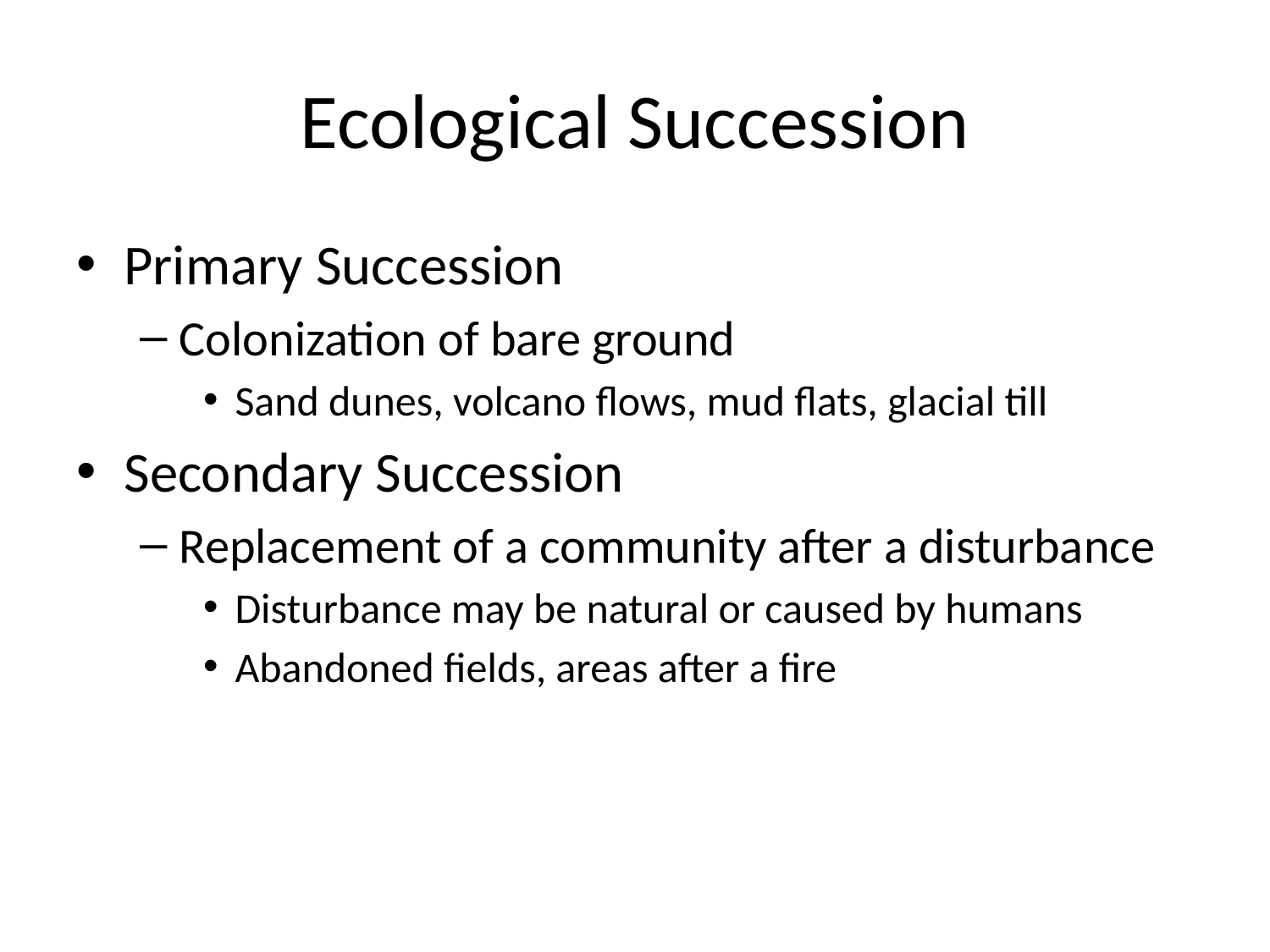

# Ecological Succession
Primary Succession
Colonization of bare ground
Sand dunes, volcano flows, mud flats, glacial till
Secondary Succession
Replacement of a community after a disturbance
Disturbance may be natural or caused by humans
Abandoned fields, areas after a fire